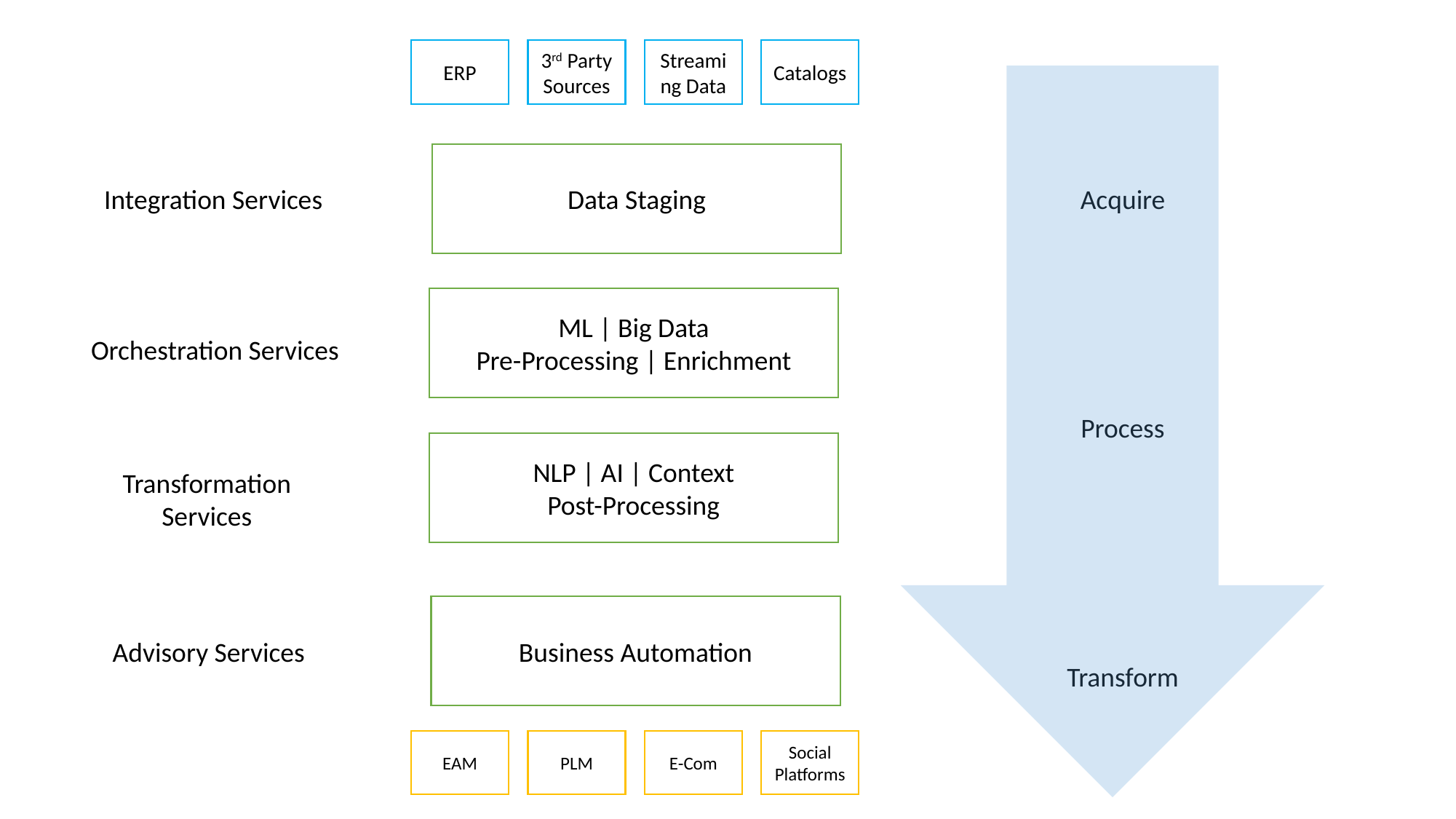

3rd Party Sources
Streaming Data
Catalogs
ERP

Integration Services
Data Staging
Acquire
ML | Big Data
Pre-Processing | Enrichment
Orchestration Services
Process
NLP | AI | Context
Post-Processing
Transformation Services
Business Automation
Advisory Services
Transform
PLM
E-Com
Social Platforms
EAM